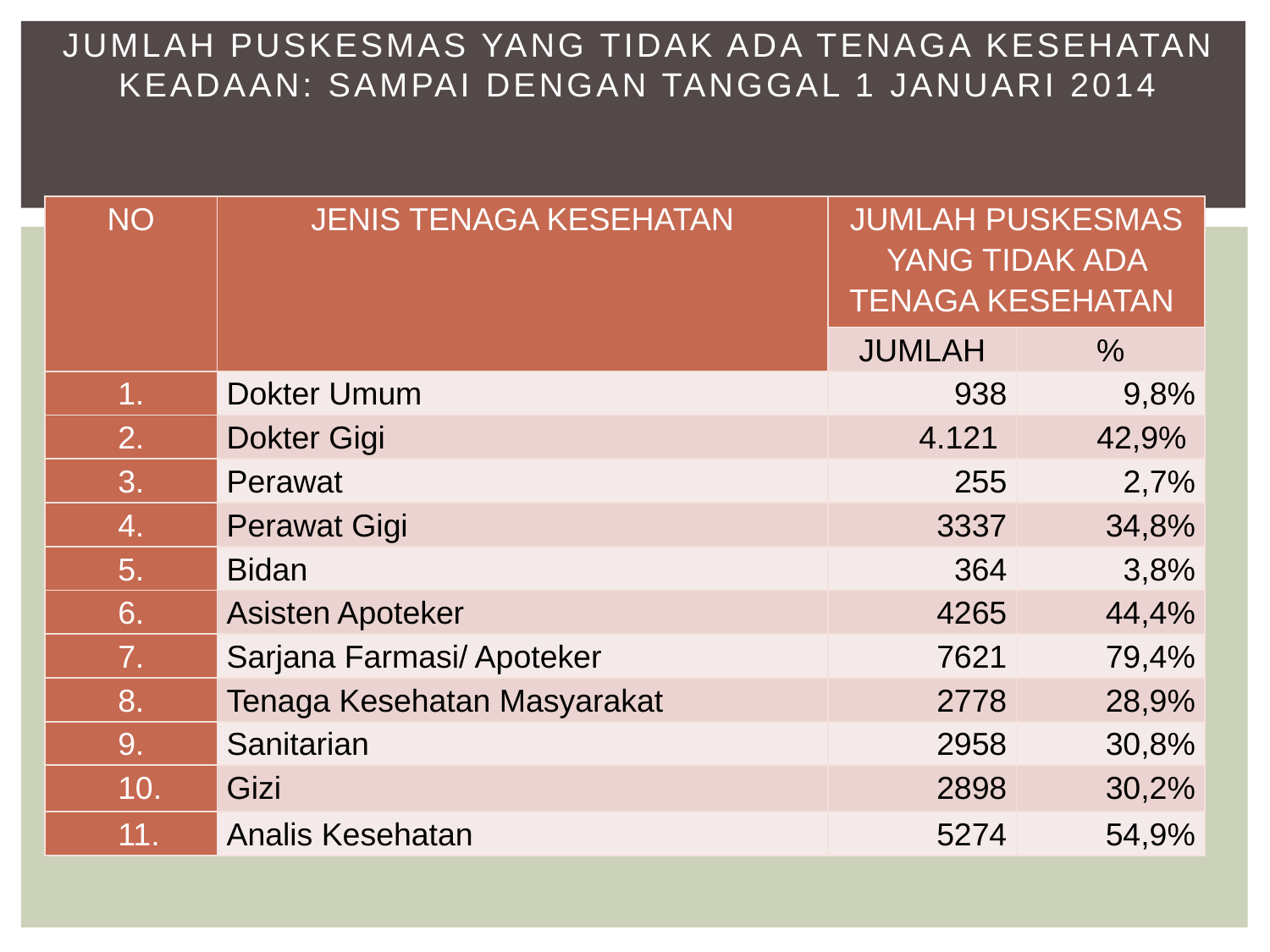

# JUMLAH PUSKESMAS YANG TIDAK ADA TENAGA KESEHATAN Keadaan: sampai dengan tanggal 1 Januari 2014
| NO | JENIS TENAGA KESEHATAN | JUMLAH PUSKESMAS YANG TIDAK ADA TENAGA KESEHATAN |  |
| --- | --- | --- | --- |
|  |  | JUMLAH | % |
| 1. | Dokter Umum | 938 | 9,8% |
| 2. | Dokter Gigi | 4.121 | 42,9% |
| 3. | Perawat | 255 | 2,7% |
| 4. | Perawat Gigi | 3337 | 34,8% |
| 5. | Bidan | 364 | 3,8% |
| 6. | Asisten Apoteker | 4265 | 44,4% |
| 7. | Sarjana Farmasi/ Apoteker | 7621 | 79,4% |
| 8. | Tenaga Kesehatan Masyarakat | 2778 | 28,9% |
| 9. | Sanitarian | 2958 | 30,8% |
| 10. | Gizi | 2898 | 30,2% |
| 11. | Analis Kesehatan | 5274 | 54,9% |